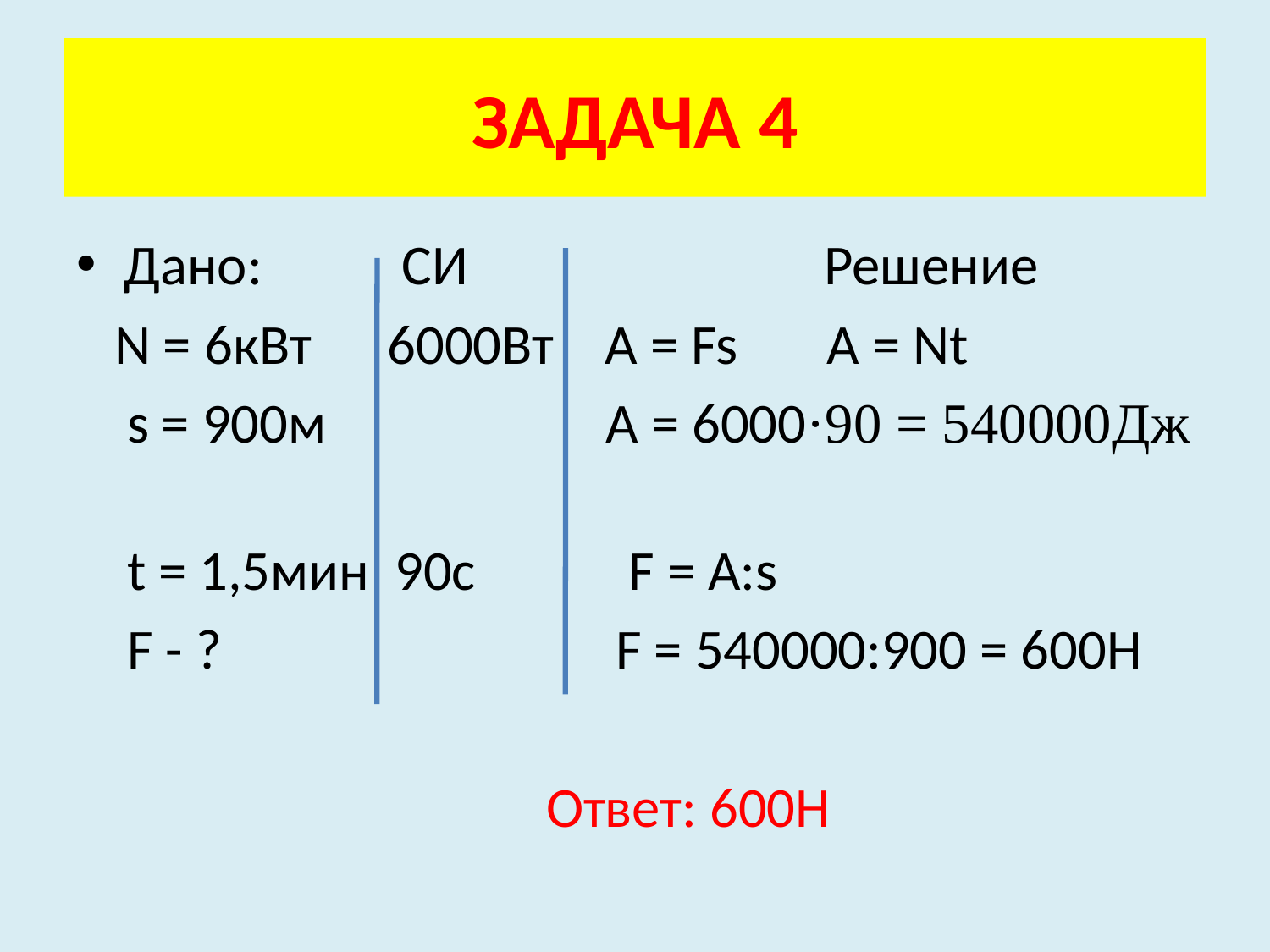

# ЗАДАЧА 4
Дано:           СИ                            Решение
   N = 6кВт      6000Вт    A = Fs       A = Nt
    s = 900м                      A = 6000·90 = 540000Дж
    t = 1,5мин  90с            F = A:s
    F - ?                               F = 540000:900 = 600Н

                                     Ответ: 600Н